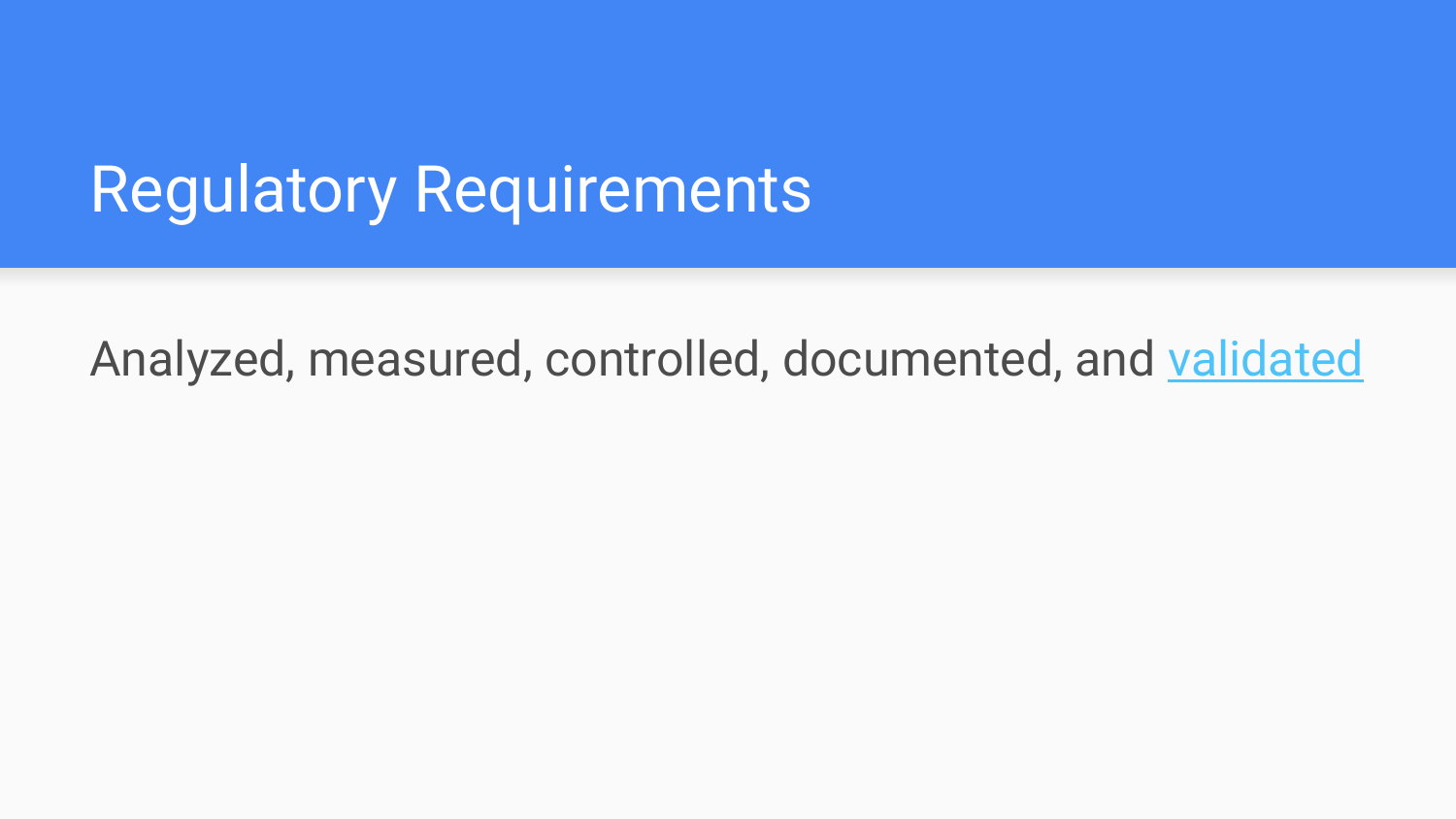

# Regulatory Requirements
Analyzed, measured, controlled, documented, and validated